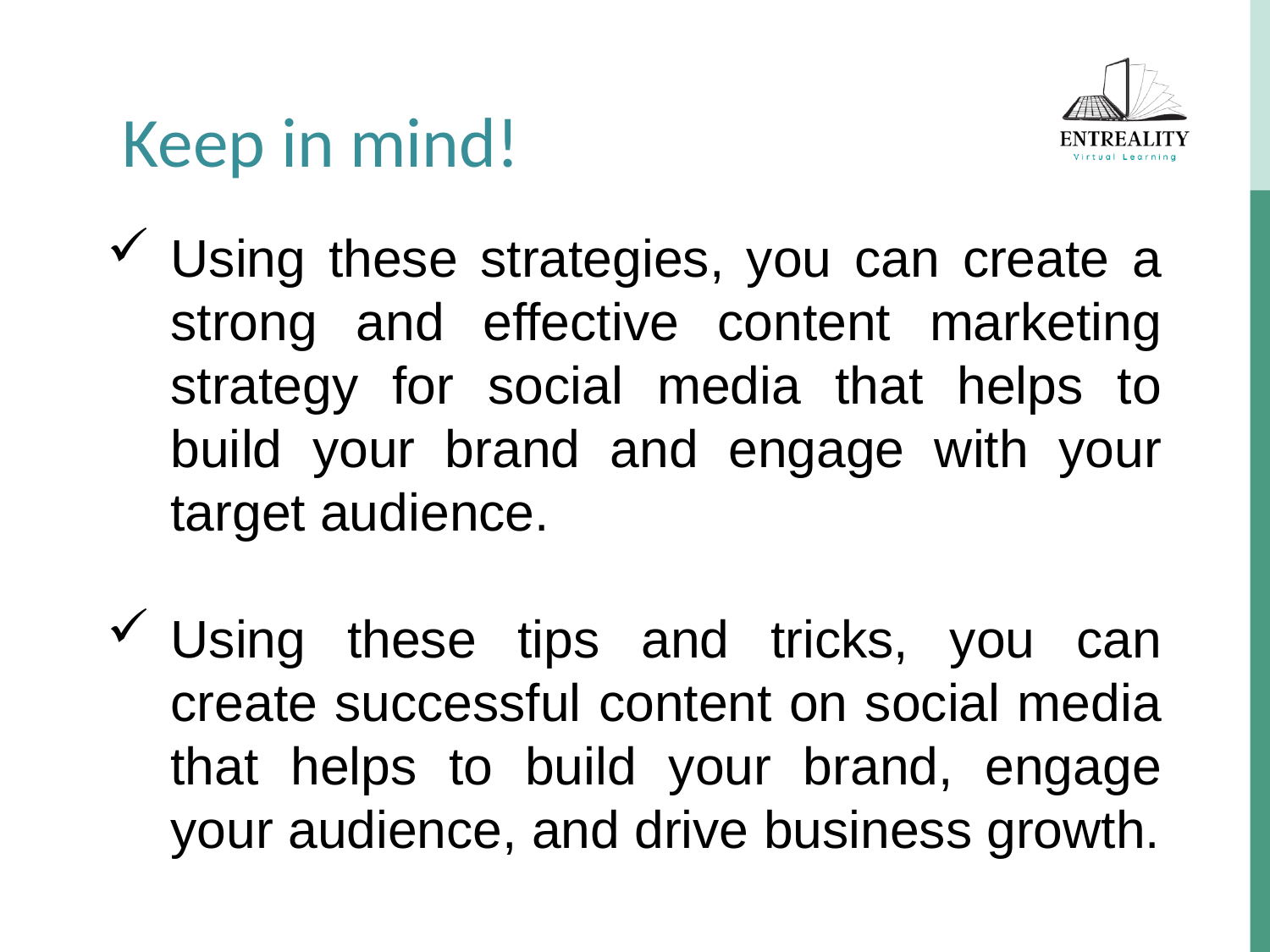

Keep in mind!
Using these strategies, you can create a strong and effective content marketing strategy for social media that helps to build your brand and engage with your target audience.

Using these tips and tricks, you can create successful content on social media that helps to build your brand, engage your audience, and drive business growth.